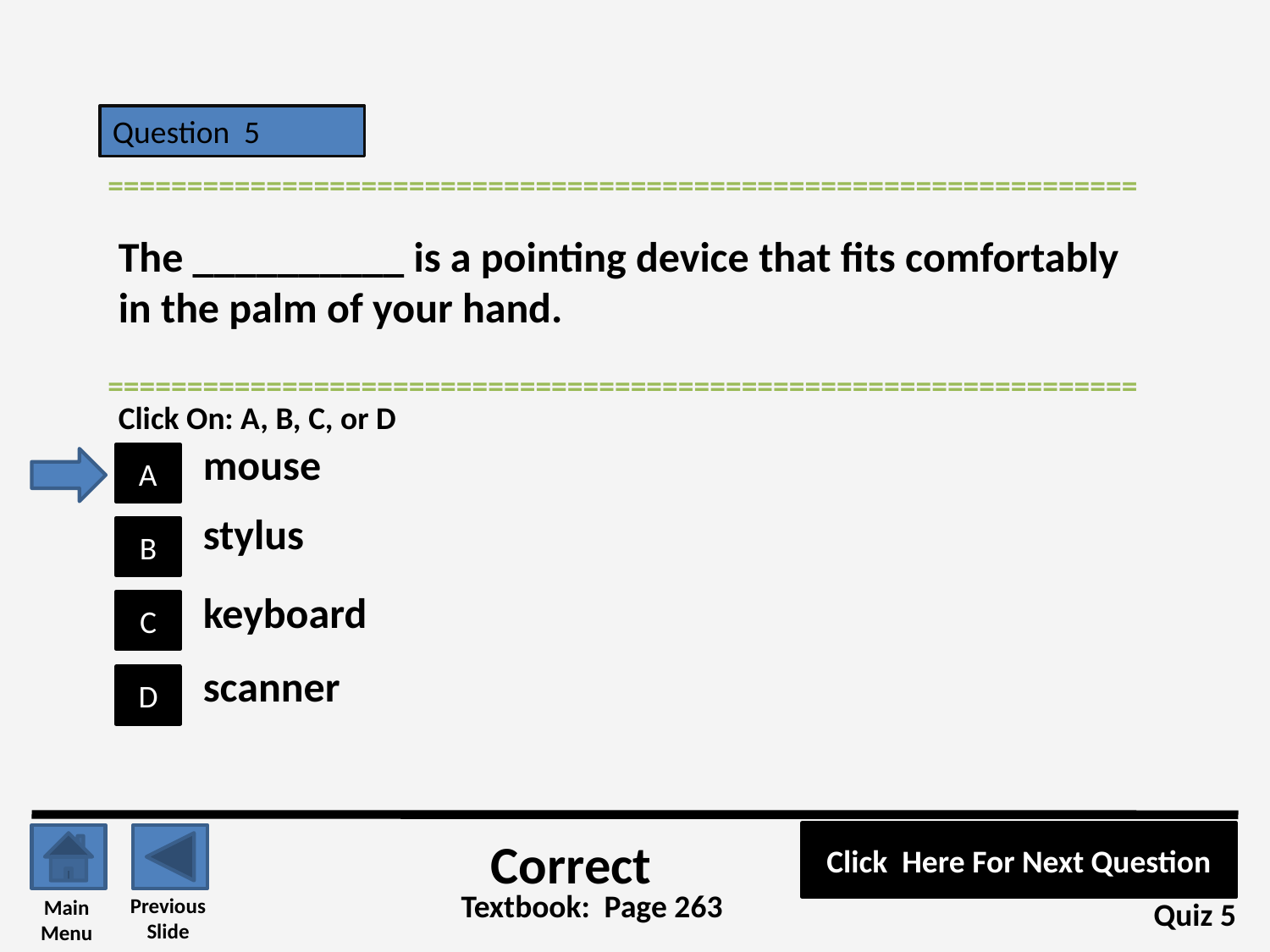

Question  5
=================================================================
The __________ is a pointing device that fits comfortably in the palm of your hand.
=================================================================
Click On: A, B, C, or D

mouse
A

stylus
B

keyboard
C

scanner
D
Click  Here For Next Question

Correct
Textbook:  Page 263
Previous
Slide
Main
Menu
Quiz 5